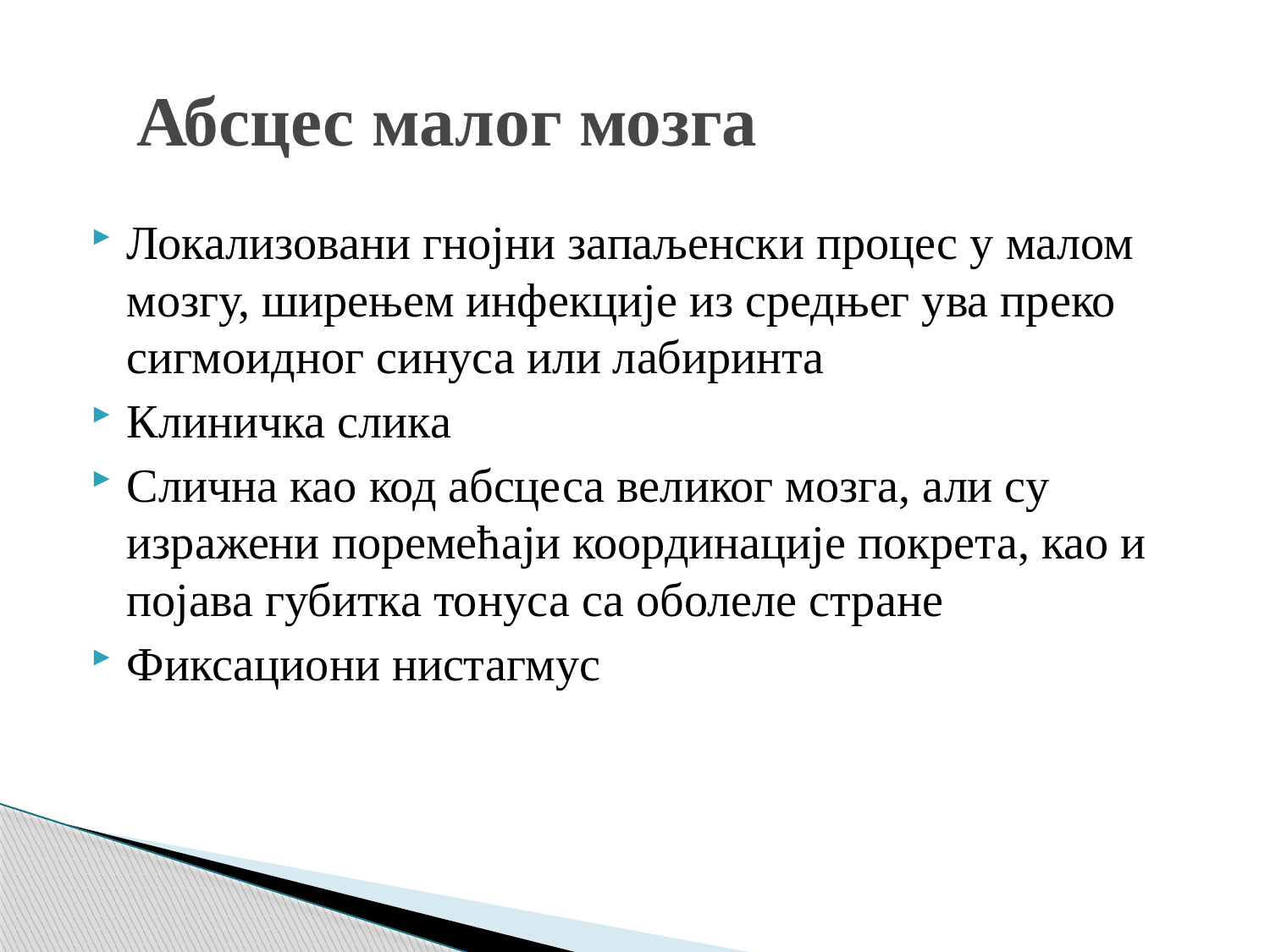

# Абсцес малог мозга
Локализовани гнојни запаљенски процес у малом мозгу, ширењем инфекције из средњег ува преко сигмоидног синуса или лабиринта
Клиничка слика
Слична као код абсцеса великог мозга, али су изражени поремећаји координације покрета, као и појава губитка тонуса са оболеле стране
Фиксациони нистагмус